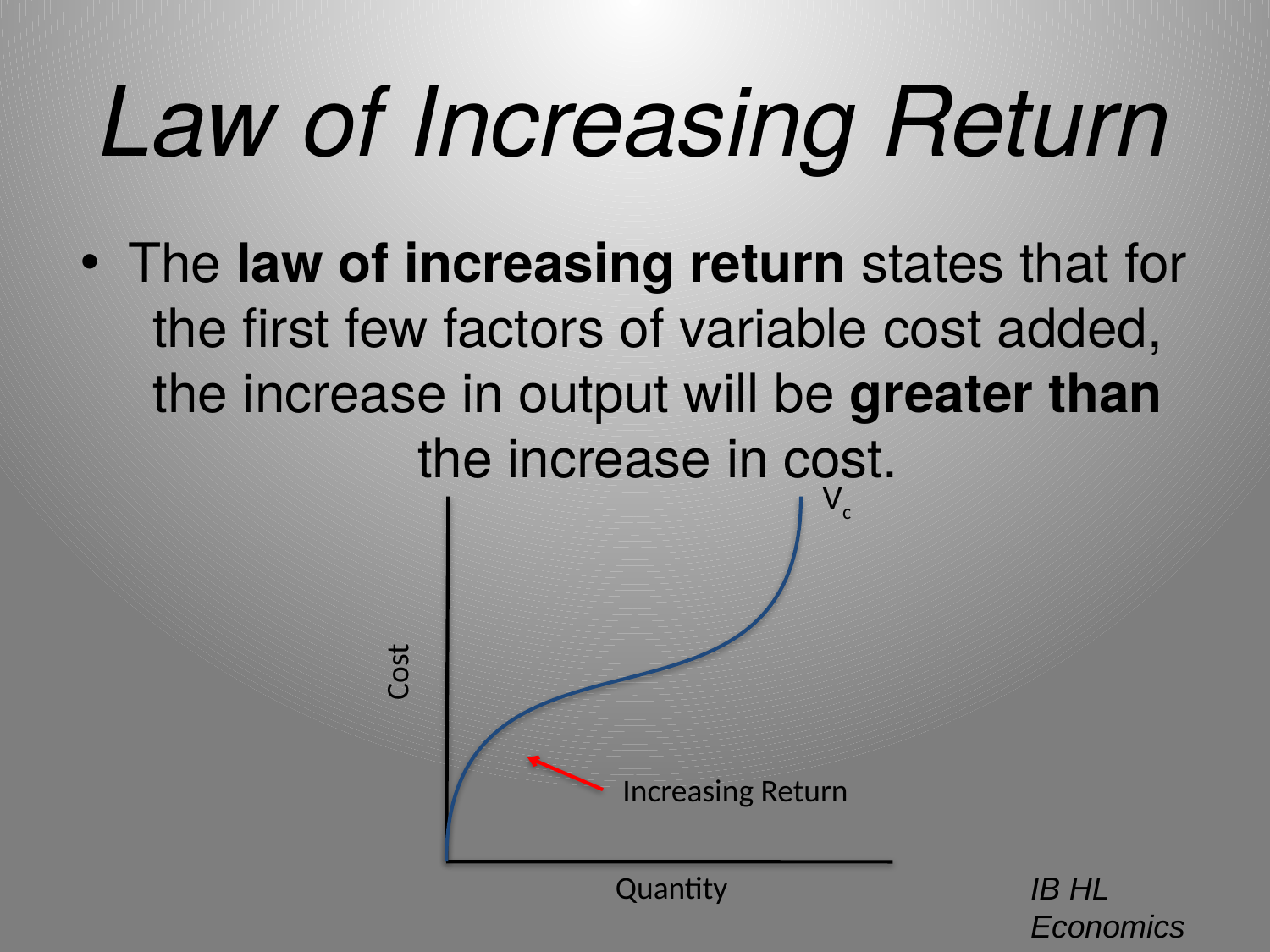

# Law of Increasing Return
The law of increasing return states that for the first few factors of variable cost added, the increase in output will be greater than the increase in cost.

Vc
Cost
Increasing Return
Quantity
IB HL Economics
Will Congleton